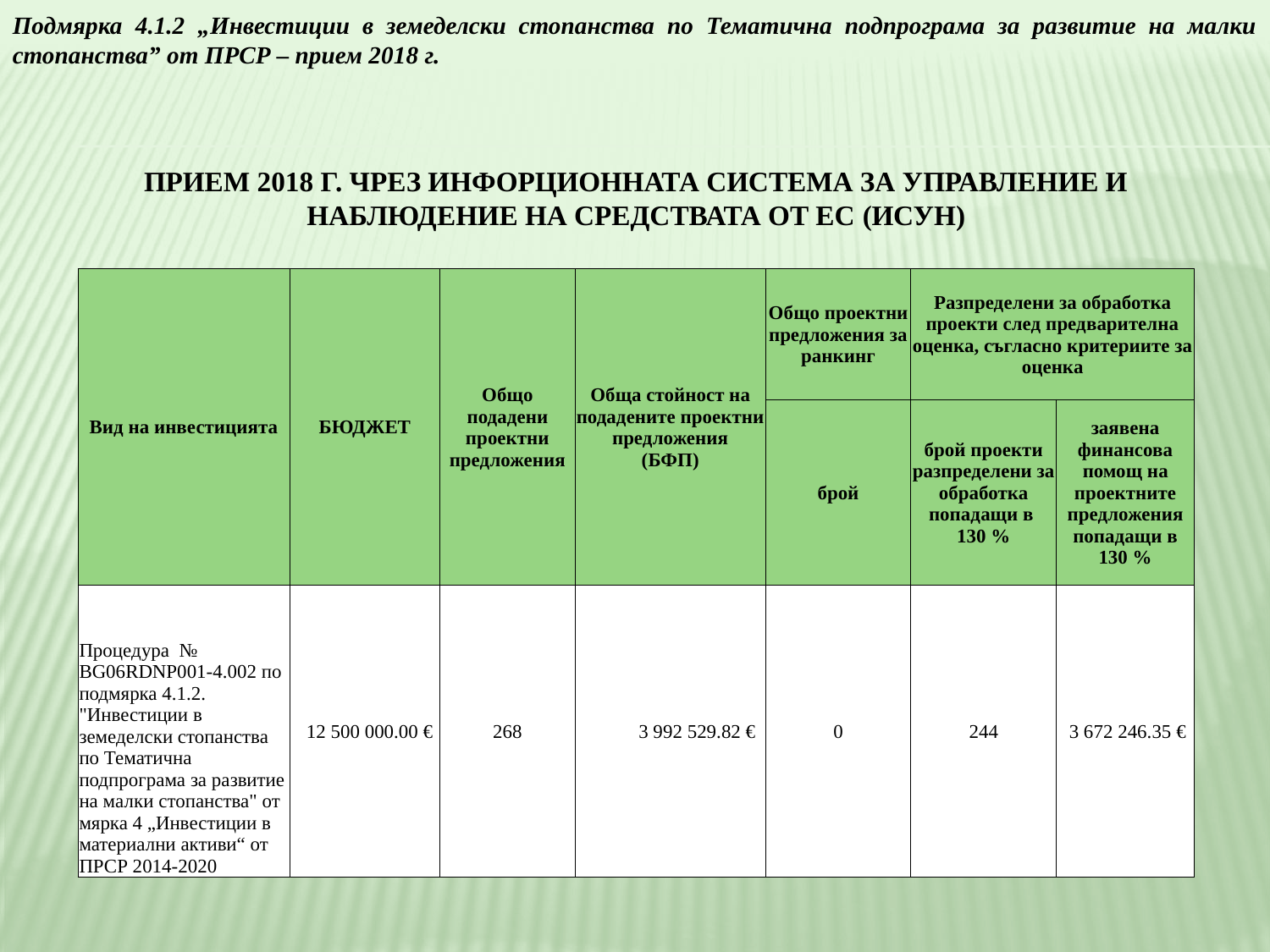

Подмярка 4.1.2 „Инвестиции в земеделски стопанства по Тематична подпрограма за развитие на малки стопанства” от ПРСР – прием 2018 г.
ПРИЕМ 2018 Г. ЧРЕЗ ИНФОРЦИОННАТА СИСТЕМА ЗА УПРАВЛЕНИЕ И НАБЛЮДЕНИЕ НА СРЕДСТВАТА ОТ ЕС (ИСУН)
| Вид на инвестицията | БЮДЖЕТ | Общо подадени проектни предложения | Обща стойност на подадените проектни предложения (БФП) | Общо проектни предложения за ранкинг | Разпределени за обработка проекти след предварителна оценка, съгласно критериите за оценка |  |
| --- | --- | --- | --- | --- | --- | --- |
|  |  |  |  | брой | брой проекти разпределени за обработка попадащи в 130 % | заявена финансова помощ на проектните предложения попадащи в 130 % |
| Процедура № BG06RDNP001-4.002 по подмярка 4.1.2. "Инвестиции в земеделски стопанства по Тематична подпрограма за развитие на малки стопанства" от мярка 4 „Инвестиции в материални активи“ от ПРСР 2014-2020 | 12 500 000.00 € | 268 | 3 992 529.82 € | 0 | 244 | 3 672 246.35 € |